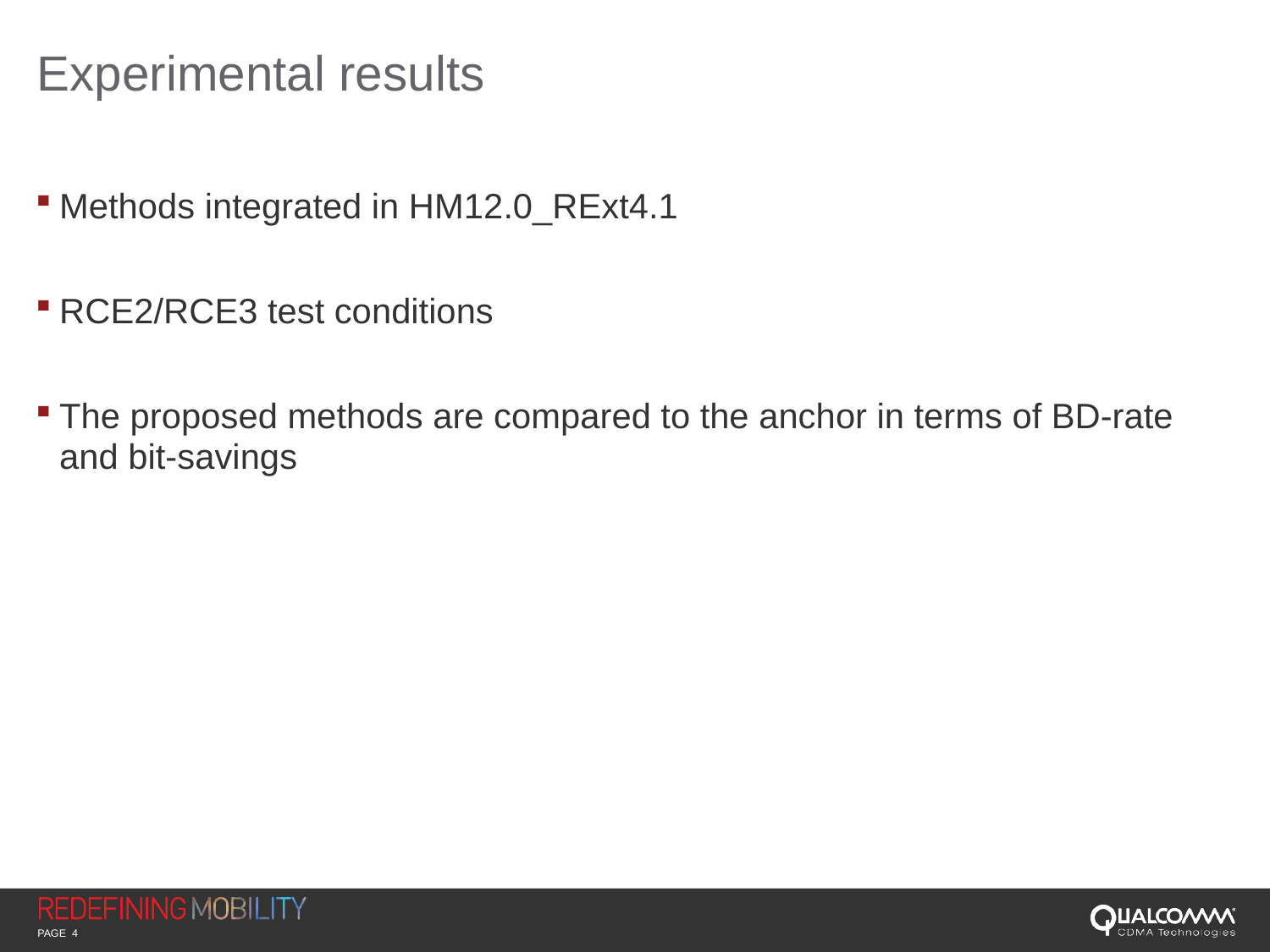

# Experimental results

Methods integrated in HM12.0_RExt4.1

RCE2/RCE3 test conditions

The proposed methods are compared to the anchor in terms of BD-rate and bit-savings